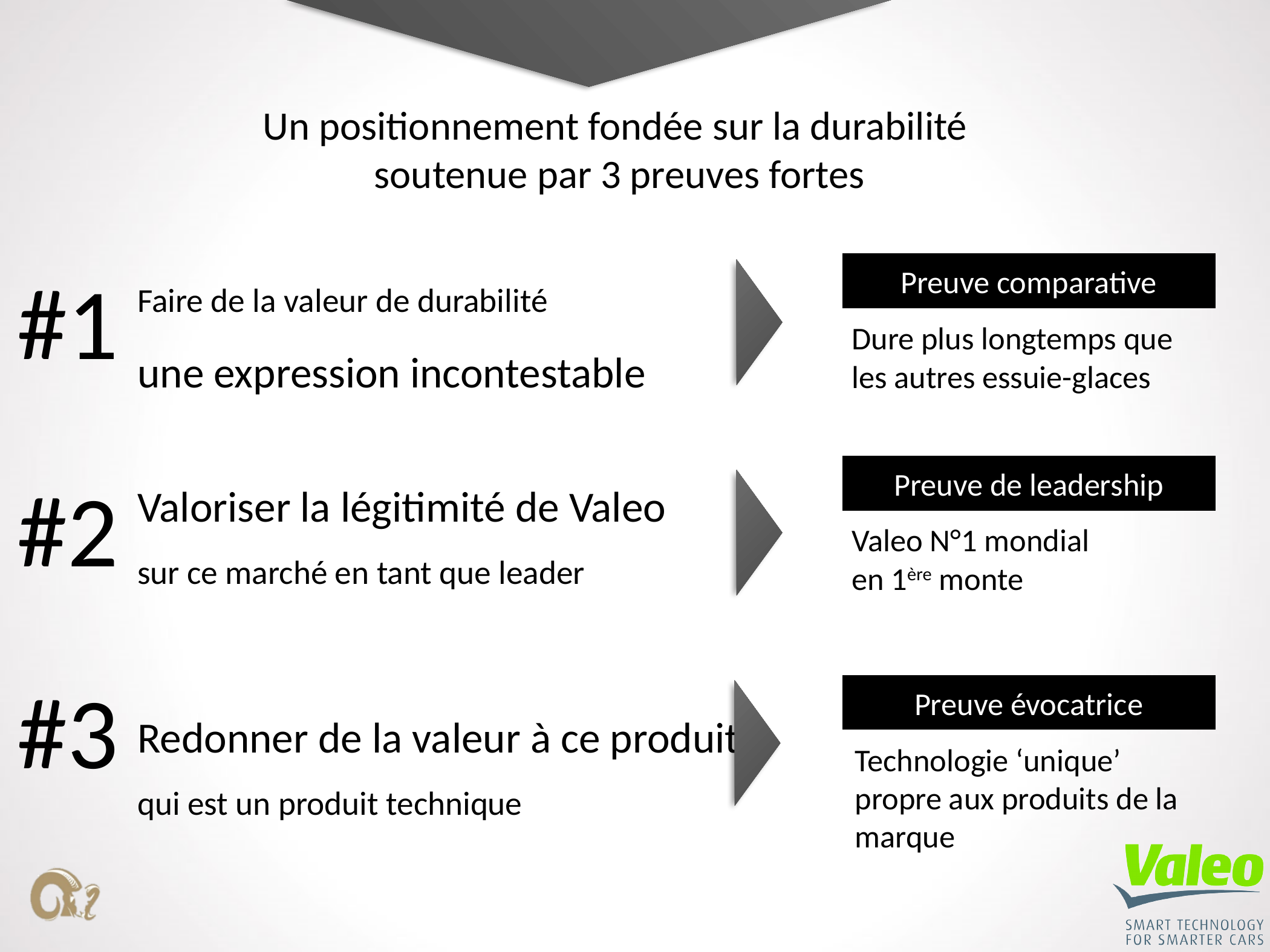

Un positionnement fondée sur la durabilité
soutenue par 3 preuves fortes
#1
Faire de la valeur de durabilité
une expression incontestable
Valoriser la légitimité de Valeo
sur ce marché en tant que leader

Redonner de la valeur à ce produit
qui est un produit technique

Preuve comparative

Dure plus longtemps que les autres essuie-glaces
Preuve de leadership
#2

Valeo N°1 mondial
en 1ère monte
#3
Preuve évocatrice

Technologie ‘unique’ propre aux produits de la marque